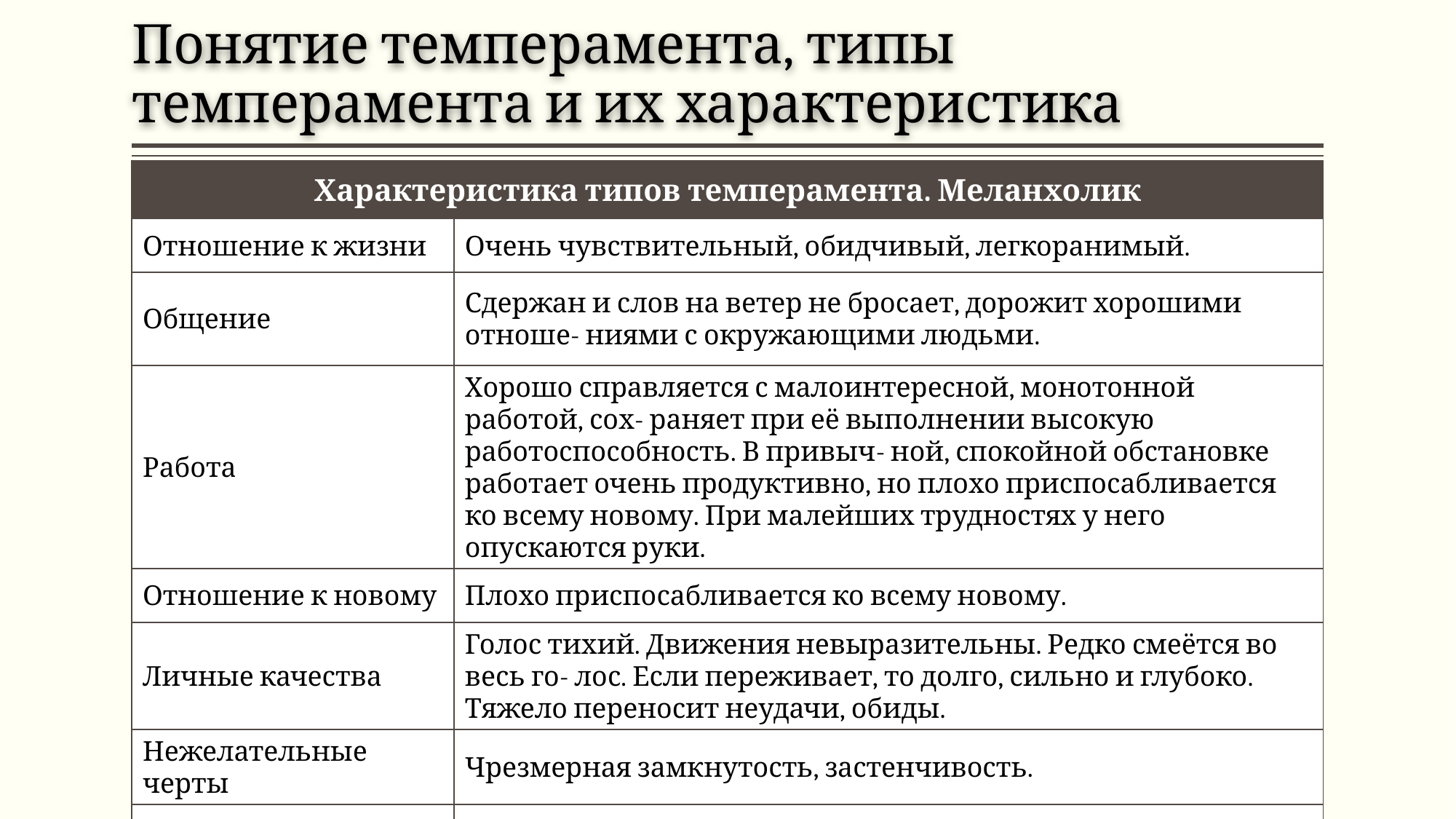

# Понятие темперамента, типы темперамента и их характеристика
| Характеристика типов темперамента. Меланхолик |  |
| --- | --- |
| Отношение к жизни | Очень чувствительный, обидчивый, легкоранимый. |
| Общение | Сдержан и слов на ветер не бросает, дорожит хорошими отноше- ниями с окружающими людьми. |
| Работа | Хорошо справляется с малоинтересной, монотонной работой, сох- раняет при её выполнении высокую работоспособность. В привыч- ной, спокойной обстановке работает очень продуктивно, но плохо приспосабливается ко всему новому. При малейших трудностях у него опускаются руки. |
| Отношение к новому | Плохо приспосабливается ко всему новому. |
| Личные качества | Голос тихий. Движения невыразительны. Редко смеётся во весь го- лос. Если переживает, то долго, сильно и глубоко. Тяжело переносит неудачи, обиды. |
| Нежелательные черты | Чрезмерная замкнутость, застенчивость. |
| Цитата И.П.Павлова | «Теряется в новых условиях жизни». |